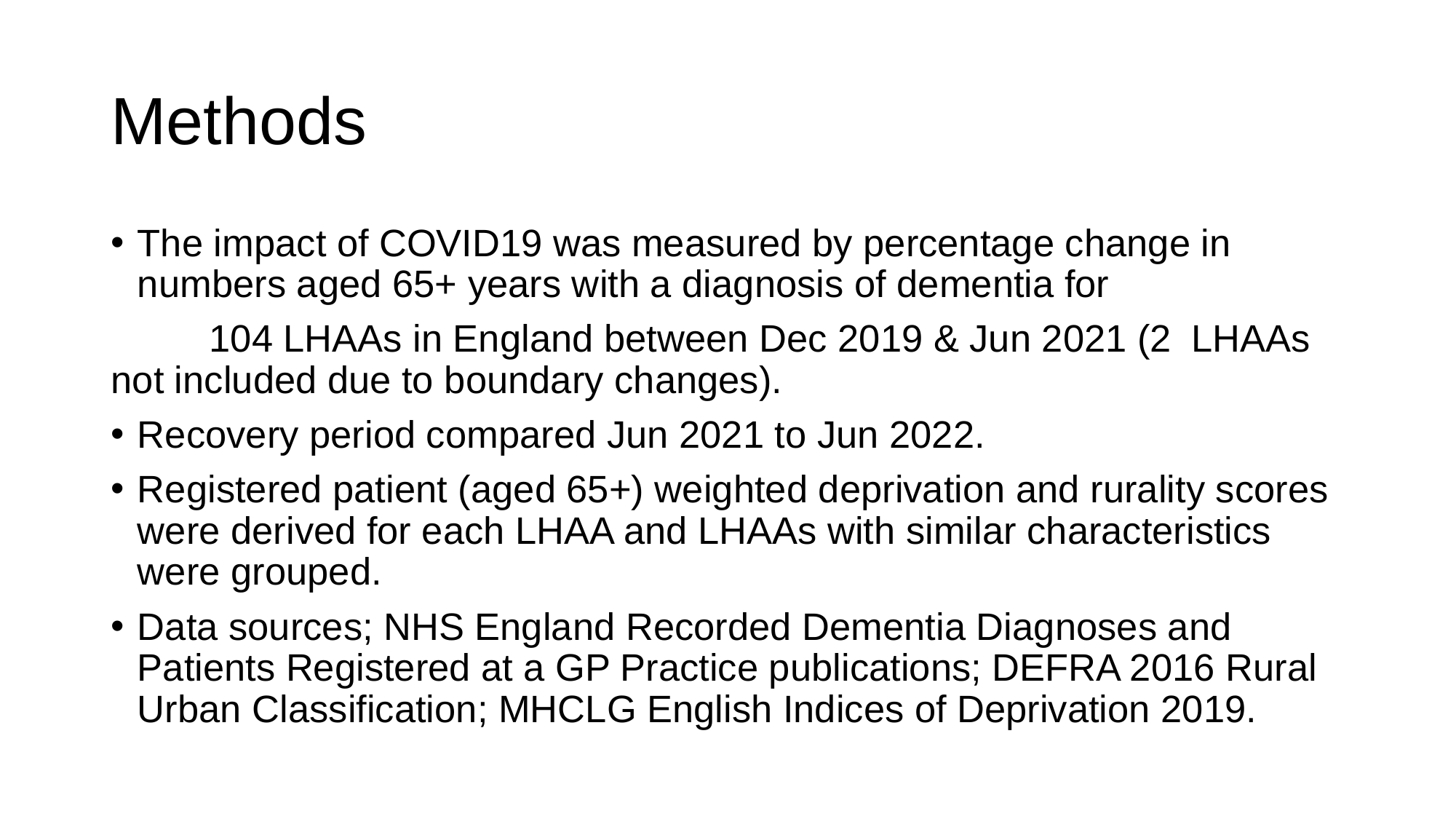

# Methods
The impact of COVID19 was measured by percentage change in numbers aged 65+ years with a diagnosis of dementia for
	104 LHAAs in England between Dec 2019 & Jun 2021 (2 	LHAAs not included due to boundary changes).
Recovery period compared Jun 2021 to Jun 2022.
Registered patient (aged 65+) weighted deprivation and rurality scores were derived for each LHAA and LHAAs with similar characteristics were grouped.
Data sources; NHS England Recorded Dementia Diagnoses and Patients Registered at a GP Practice publications; DEFRA 2016 Rural Urban Classification; MHCLG English Indices of Deprivation 2019.